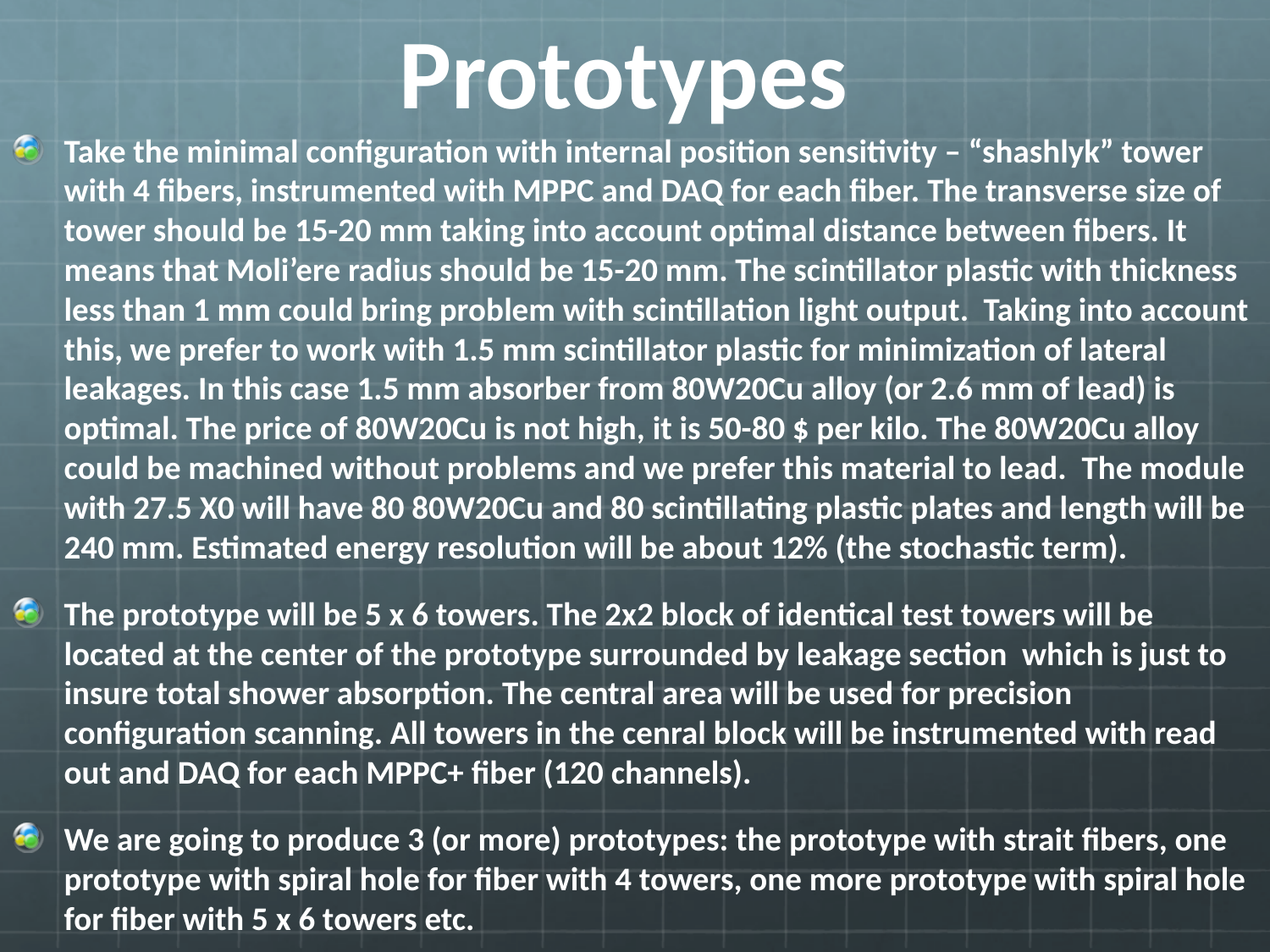

# Prototypes
Take the minimal configuration with internal position sensitivity – “shashlyk” tower with 4 fibers, instrumented with MPPC and DAQ for each fiber. The transverse size of tower should be 15-20 mm taking into account optimal distance between fibers. It means that Moli’ere radius should be 15-20 mm. The scintillator plastic with thickness less than 1 mm could bring problem with scintillation light output.  Taking into account this, we prefer to work with 1.5 mm scintillator plastic for minimization of lateral leakages. In this case 1.5 mm absorber from 80W20Cu alloy (or 2.6 mm of lead) is optimal. The price of 80W20Cu is not high, it is 50-80 $ per kilo. The 80W20Cu alloy could be machined without problems and we prefer this material to lead.   The module with 27.5 X0 will have 80 80W20Cu and 80 scintillating plastic plates and length will be 240 mm. Estimated energy resolution will be about 12% (the stochastic term).
The prototype will be 5 x 6 towers. The 2x2 block of identical test towers will be located at the center of the prototype surrounded by leakage section  which is just to insure total shower absorption. The central area will be used for precision configuration scanning. All towers in the cenral block will be instrumented with read out and DAQ for each MPPC+ fiber (120 channels).
We are going to produce 3 (or more) prototypes: the prototype with strait fibers, one prototype with spiral hole for fiber with 4 towers, one more prototype with spiral hole for fiber with 5 x 6 towers etc.